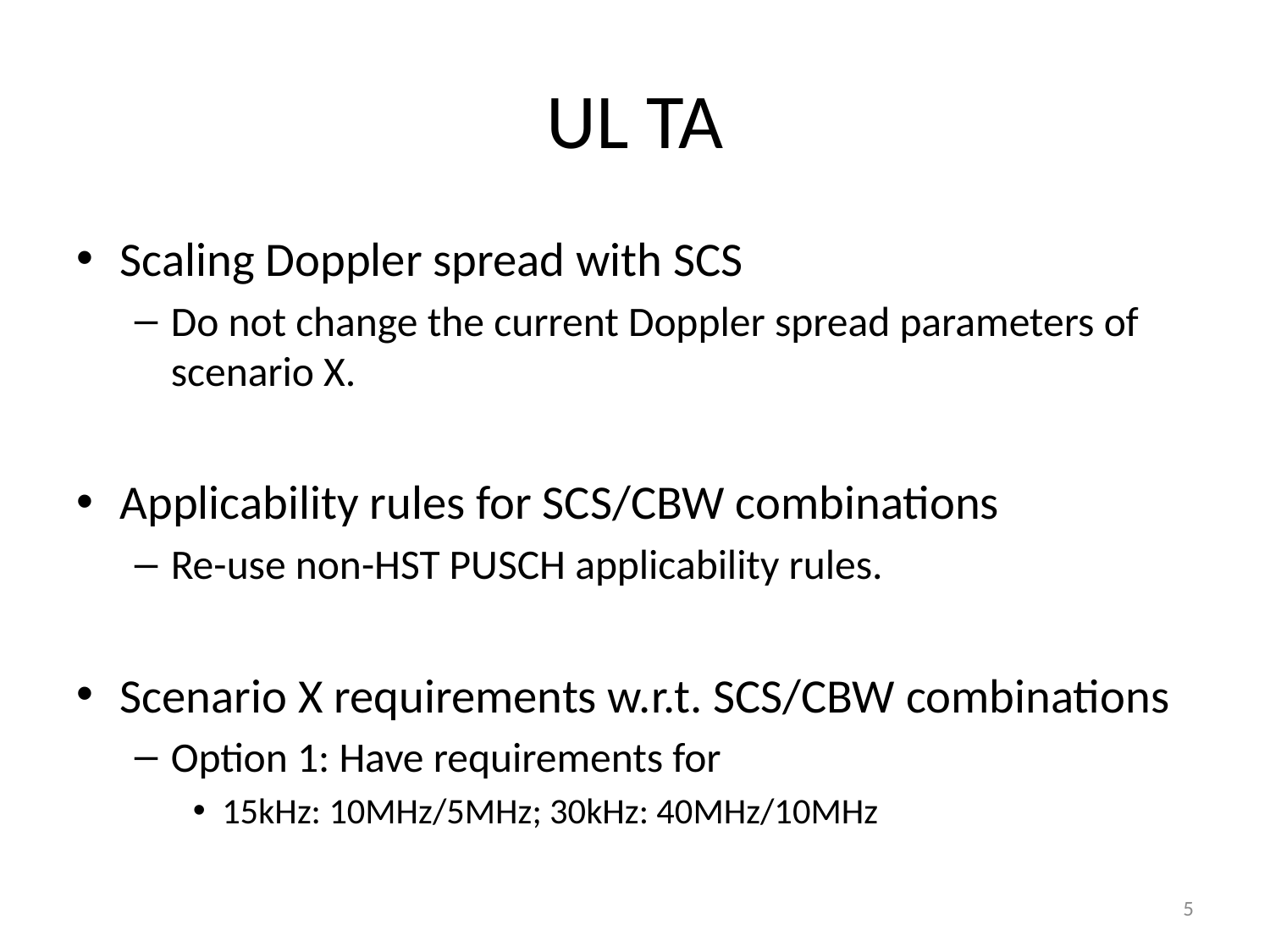

# UL TA
Scaling Doppler spread with SCS
Do not change the current Doppler spread parameters of scenario X.

Applicability rules for SCS/CBW combinations
Re-use non-HST PUSCH applicability rules.

Scenario X requirements w.r.t. SCS/CBW combinations
Option 1: Have requirements for
15kHz: 10MHz/5MHz; 30kHz: 40MHz/10MHz
5